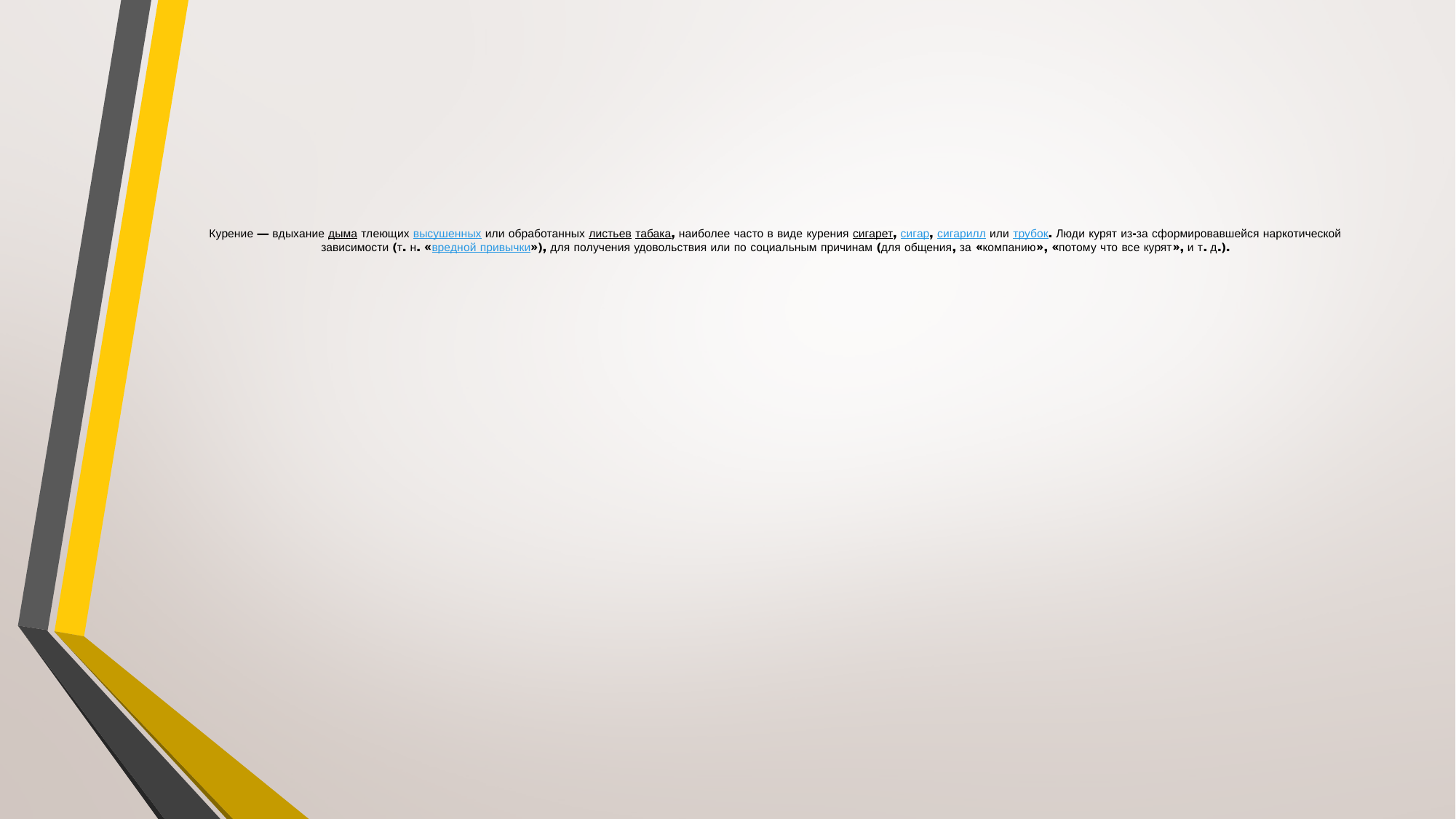

# Курение — вдыхание дыма тлеющих высушенных или обработанных листьев табака, наиболее часто в виде курения сигарет, сигар, сигарилл или трубок. Люди курят из-за сформировавшейся наркотической зависимости (т. н. «вредной привычки»), для получения удовольствия или по социальным причинам (для общения, за «компанию», «потому что все курят», и т. д.).